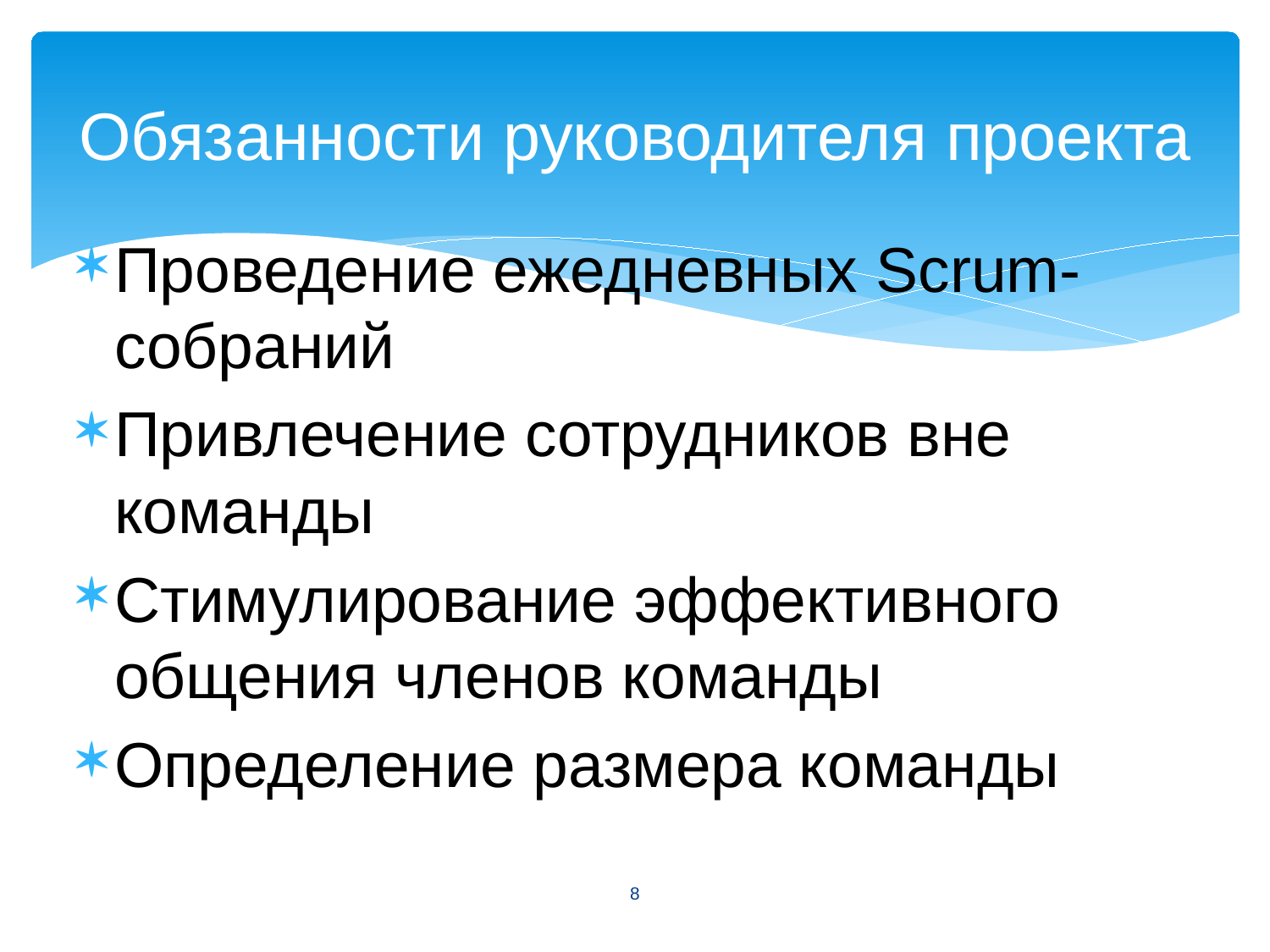

# Обязанности руководителя проекта
Проведение ежедневных Scrum-собраний
Привлечение сотрудников вне команды
Стимулирование эффективного общения членов команды
Определение размера команды
8